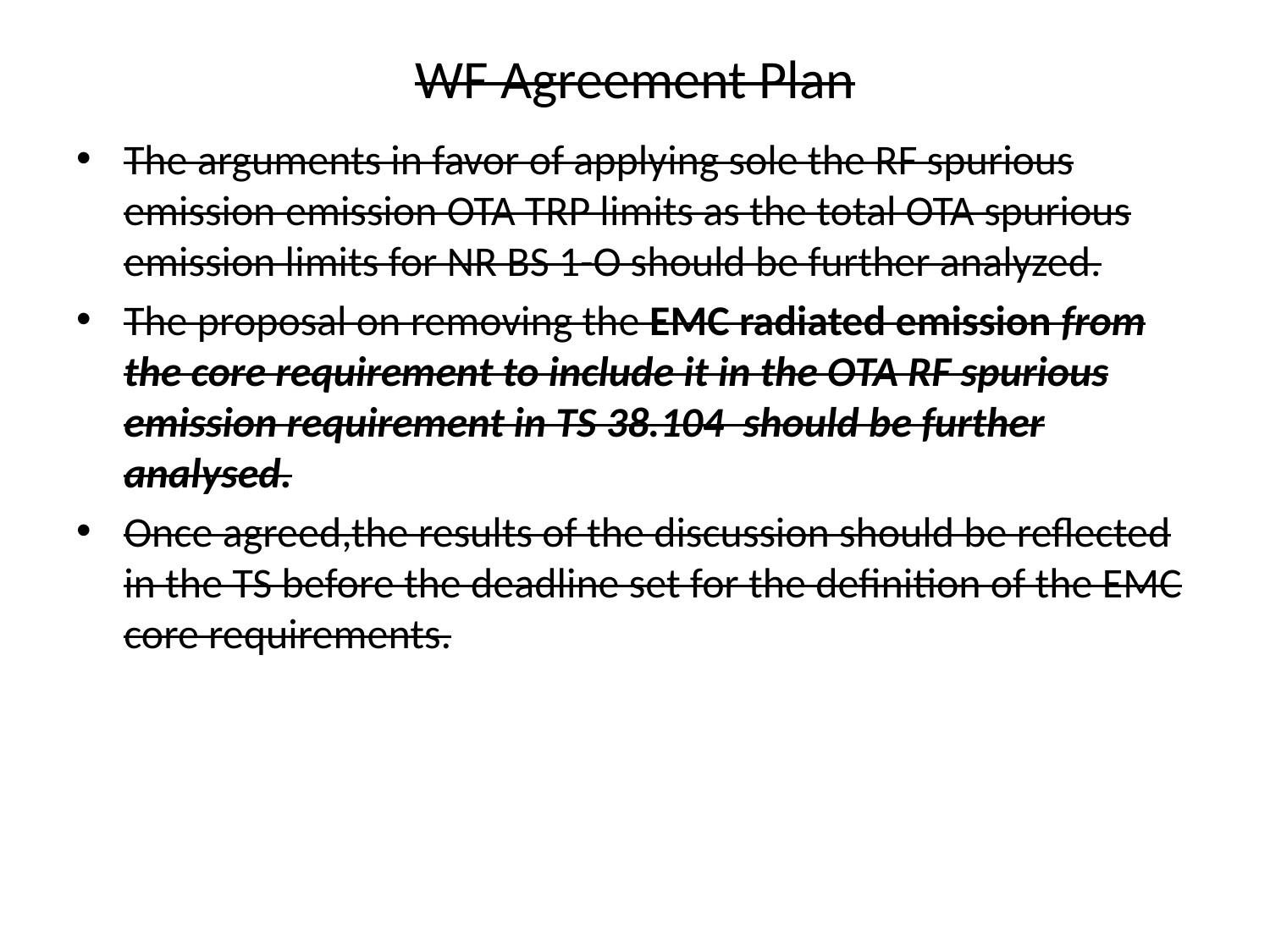

# WF Agreement Plan
The arguments in favor of applying sole the RF spurious emission emission OTA TRP limits as the total OTA spurious emission limits for NR BS 1-O should be further analyzed.
The proposal on removing the EMC radiated emission from the core requirement to include it in the OTA RF spurious emission requirement in TS 38.104  should be further analysed.
Once agreed,the results of the discussion should be reflected in the TS before the deadline set for the definition of the EMC core requirements.